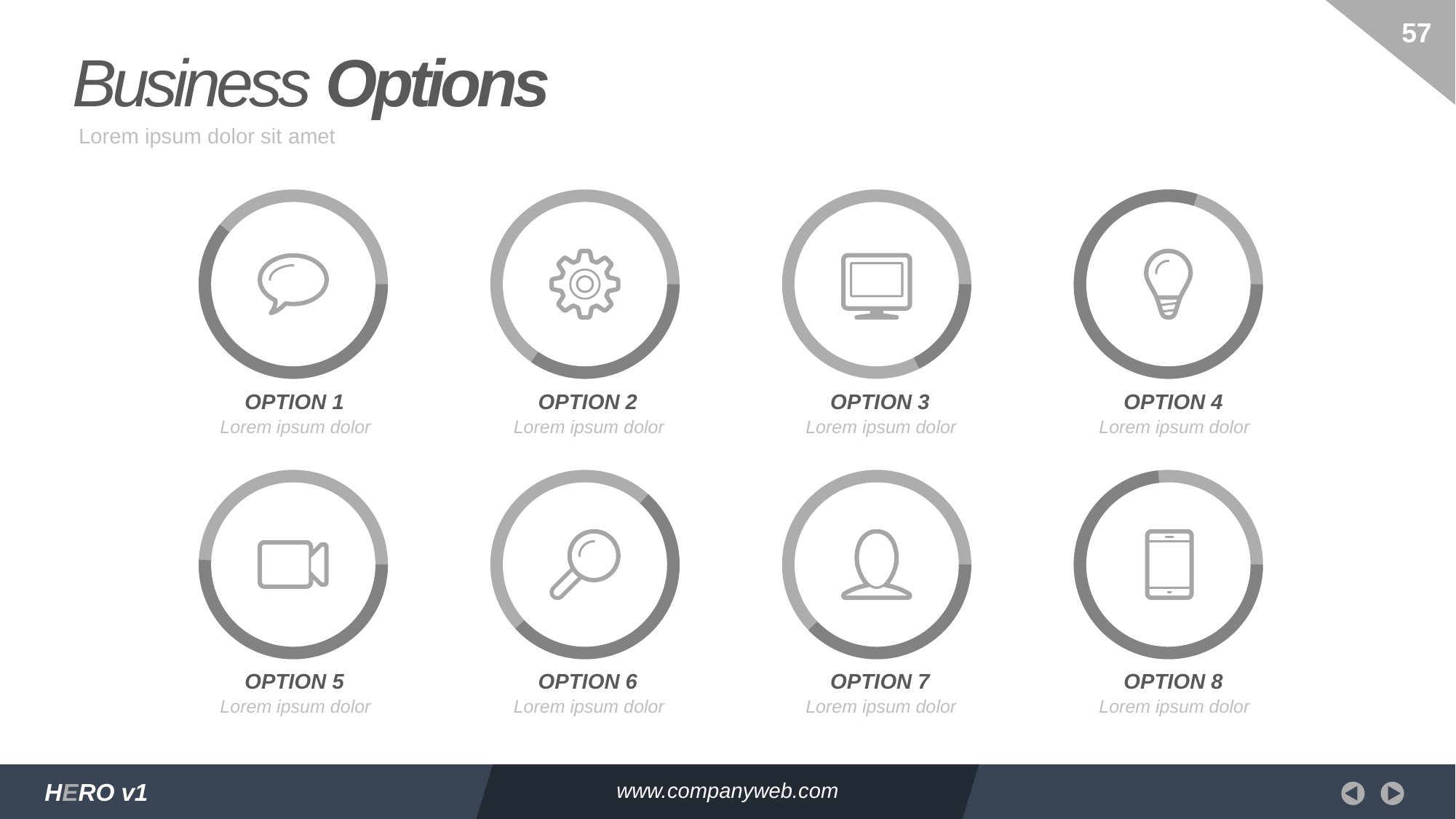

Business Options
Lorem ipsum dolor sit amet

OPTION 4
Lorem ipsum dolor

OPTION 3
Lorem ipsum dolor

OPTION 2
Lorem ipsum dolor

OPTION 1
Lorem ipsum dolor

OPTION 8
Lorem ipsum dolor

OPTION 7
Lorem ipsum dolor

OPTION 6
Lorem ipsum dolor

OPTION 5
Lorem ipsum dolor